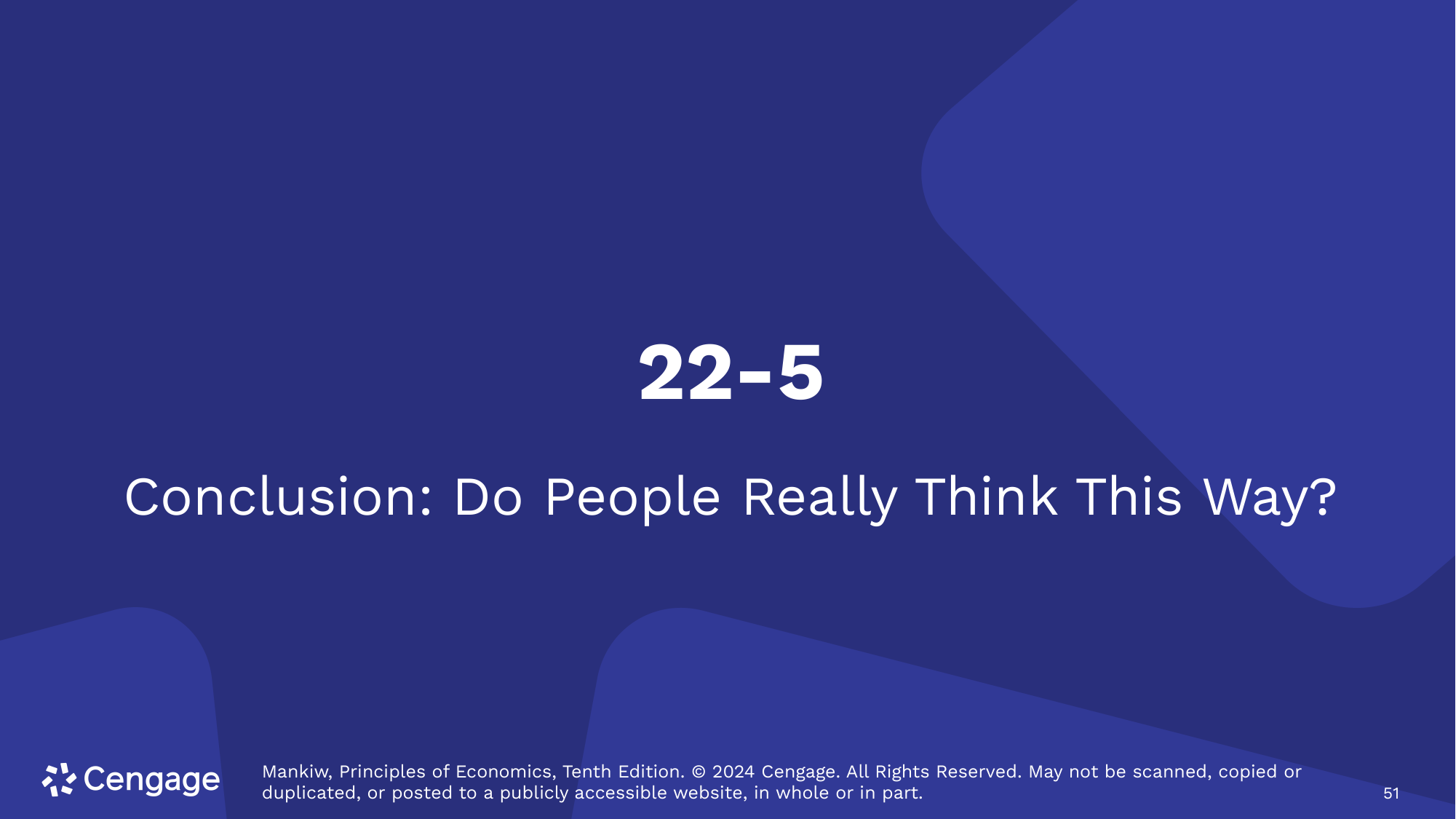

# 22-5
Conclusion: Do People Really Think This Way?